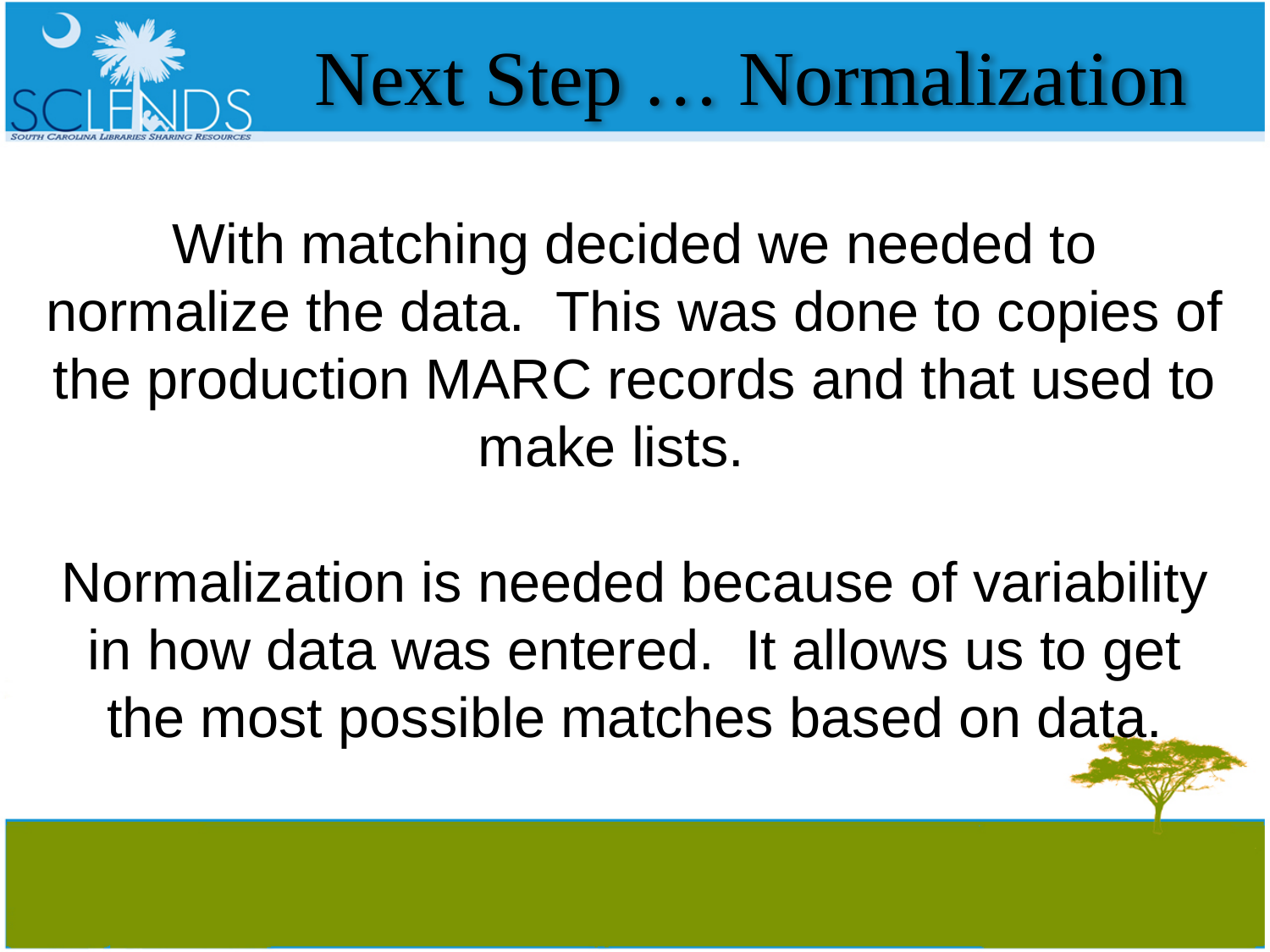

# Next Step … Normalization
With matching decided we needed to normalize the data.  This was done to copies of the production MARC records and that used to make lists.

Normalization is needed because of variability in how data was entered.  It allows us to get the most possible matches based on data.